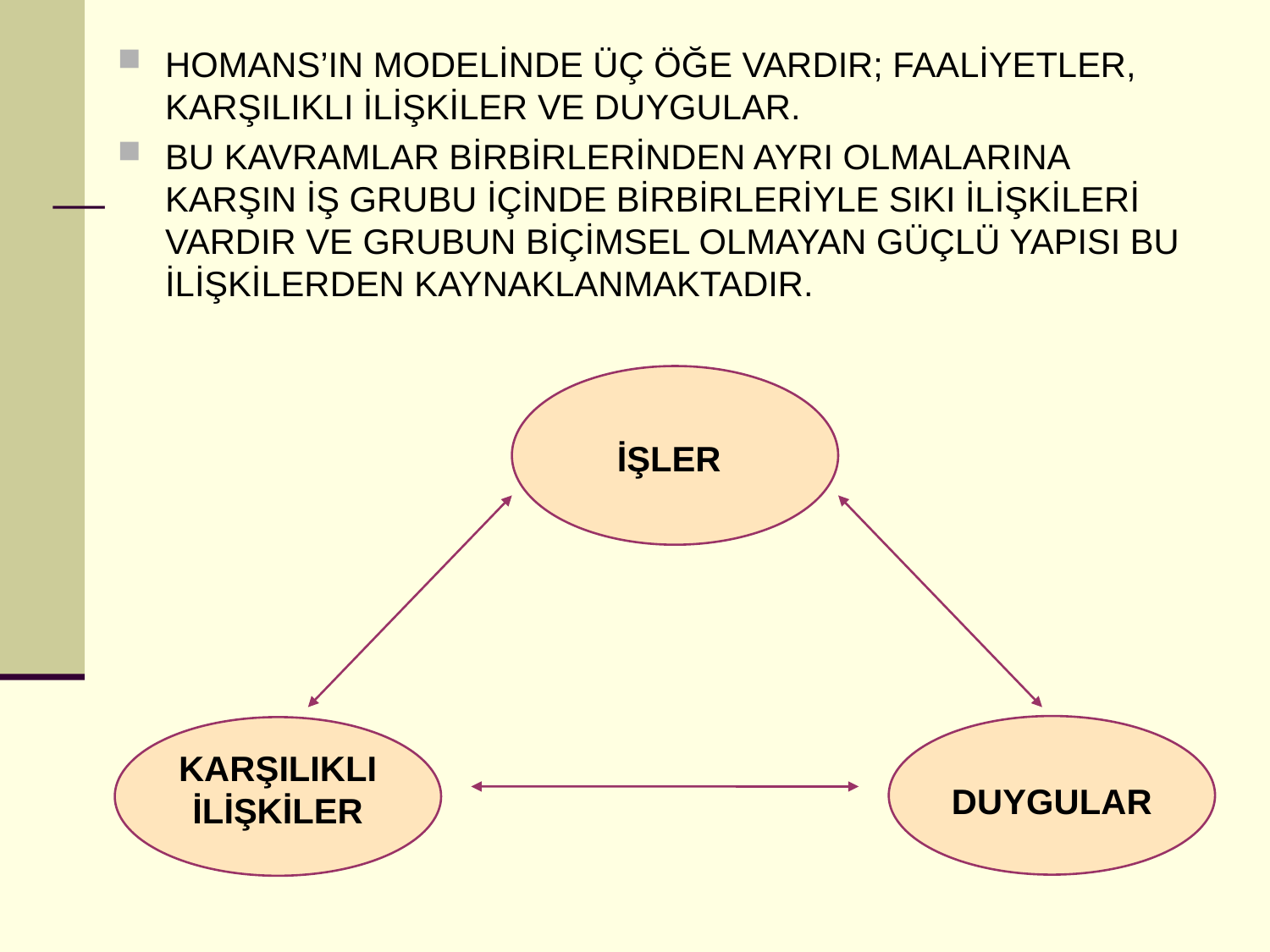

HOMANS’IN MODELİNDE ÜÇ ÖĞE VARDIR; FAALİYETLER, KARŞILIKLI İLİŞKİLER VE DUYGULAR.
BU KAVRAMLAR BİRBİRLERİNDEN AYRI OLMALARINA KARŞIN İŞ GRUBU İÇİNDE BİRBİRLERİYLE SIKI İLİŞKİLERİ VARDIR VE GRUBUN BİÇİMSEL OLMAYAN GÜÇLÜ YAPISI BU İLİŞKİLERDEN KAYNAKLANMAKTADIR.

İŞLER

DUYGULAR
KARŞILIKLI İLİŞKİLER